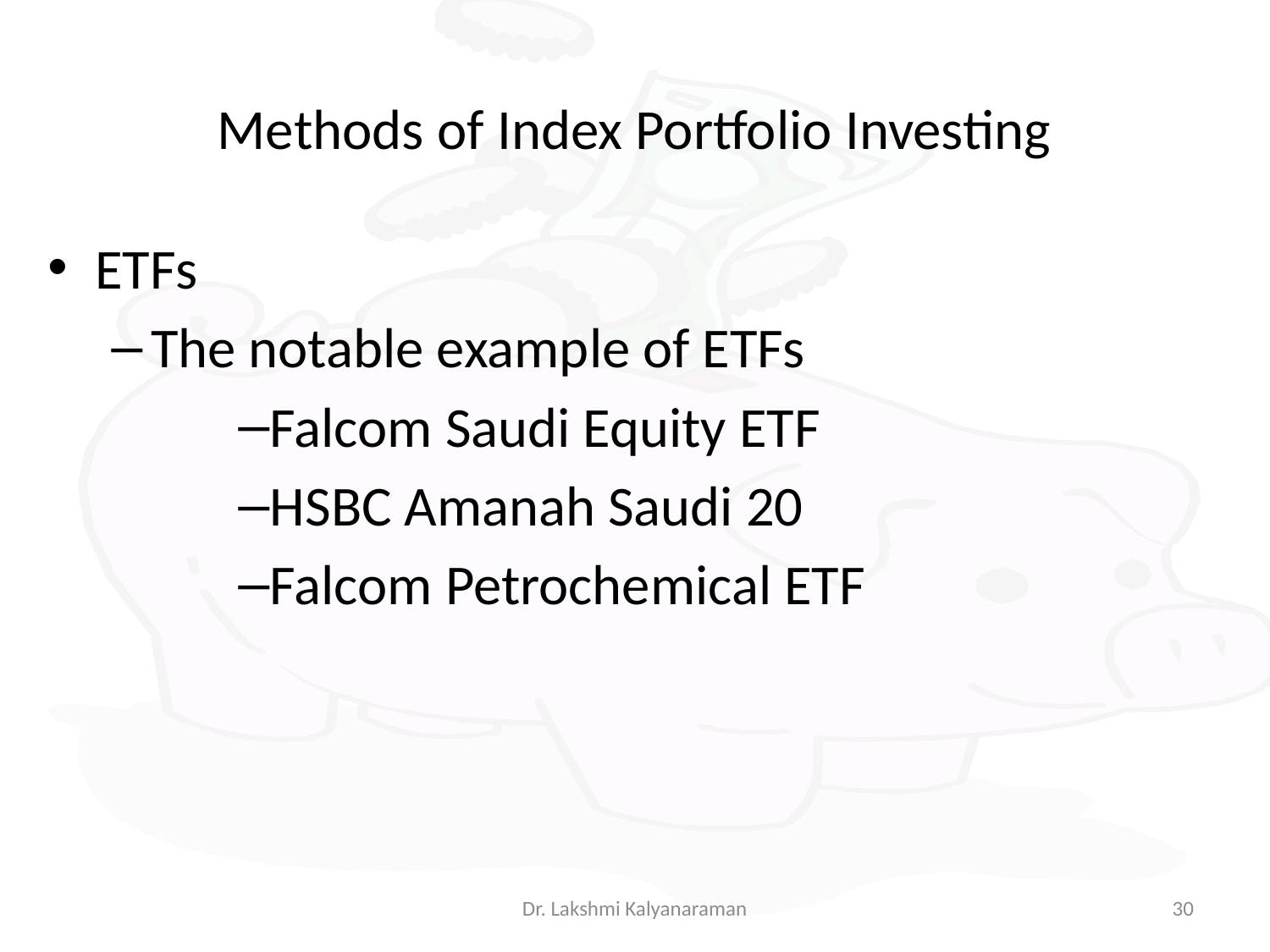

# Methods of Index Portfolio Investing
ETFs
The notable example of ETFs
Falcom Saudi Equity ETF
HSBC Amanah Saudi 20
Falcom Petrochemical ETF

Dr. Lakshmi Kalyanaraman
30